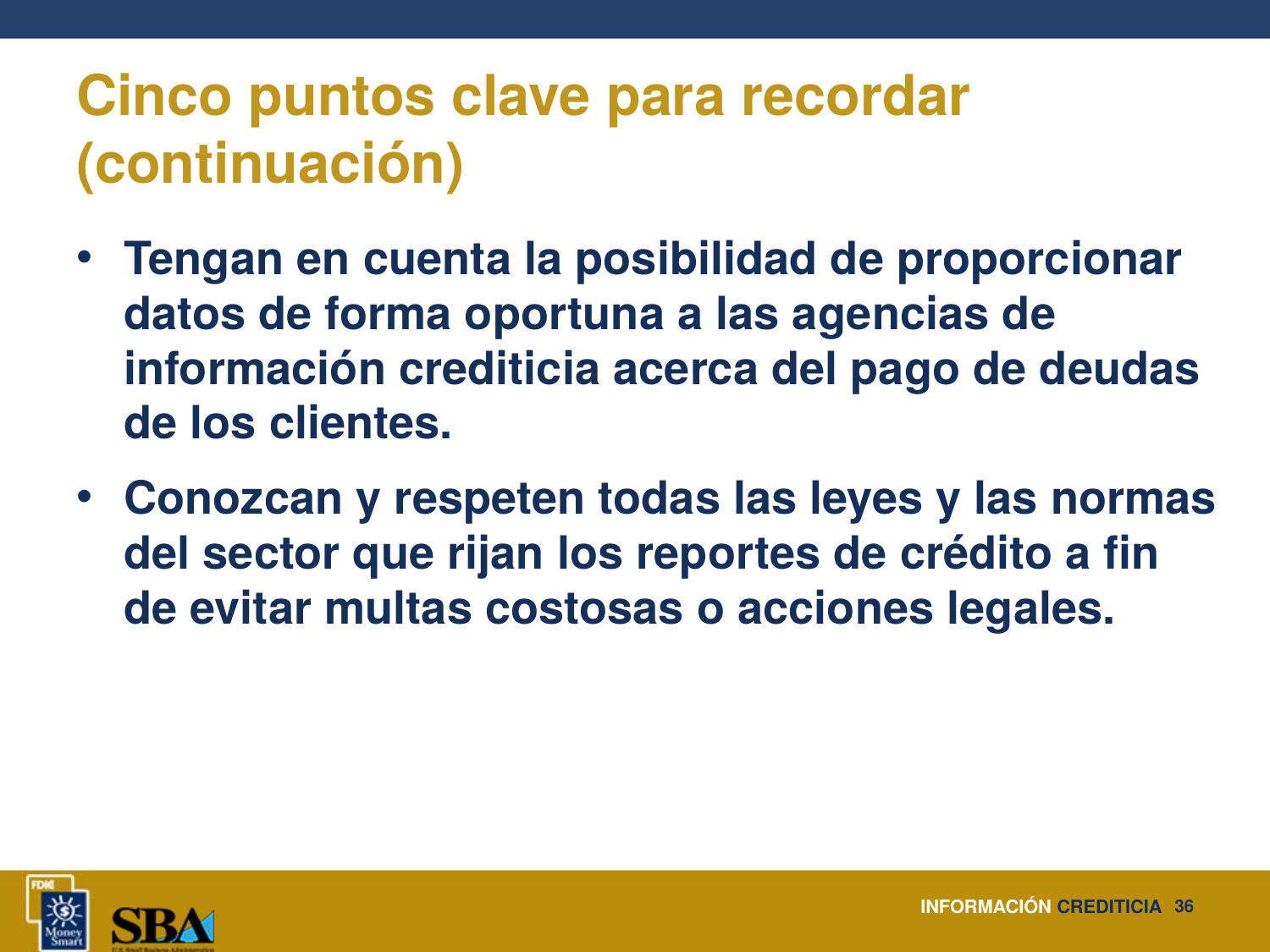

# Cinco puntos clave para recordar (continuación)
Tengan en cuenta la posibilidad de proporcionar datos de forma oportuna a las agencias de información crediticia acerca del pago de deudas de los clientes.
Conozcan y respeten todas las leyes y las normas del sector que rijan los reportes de crédito a fin de evitar multas costosas o acciones legales.